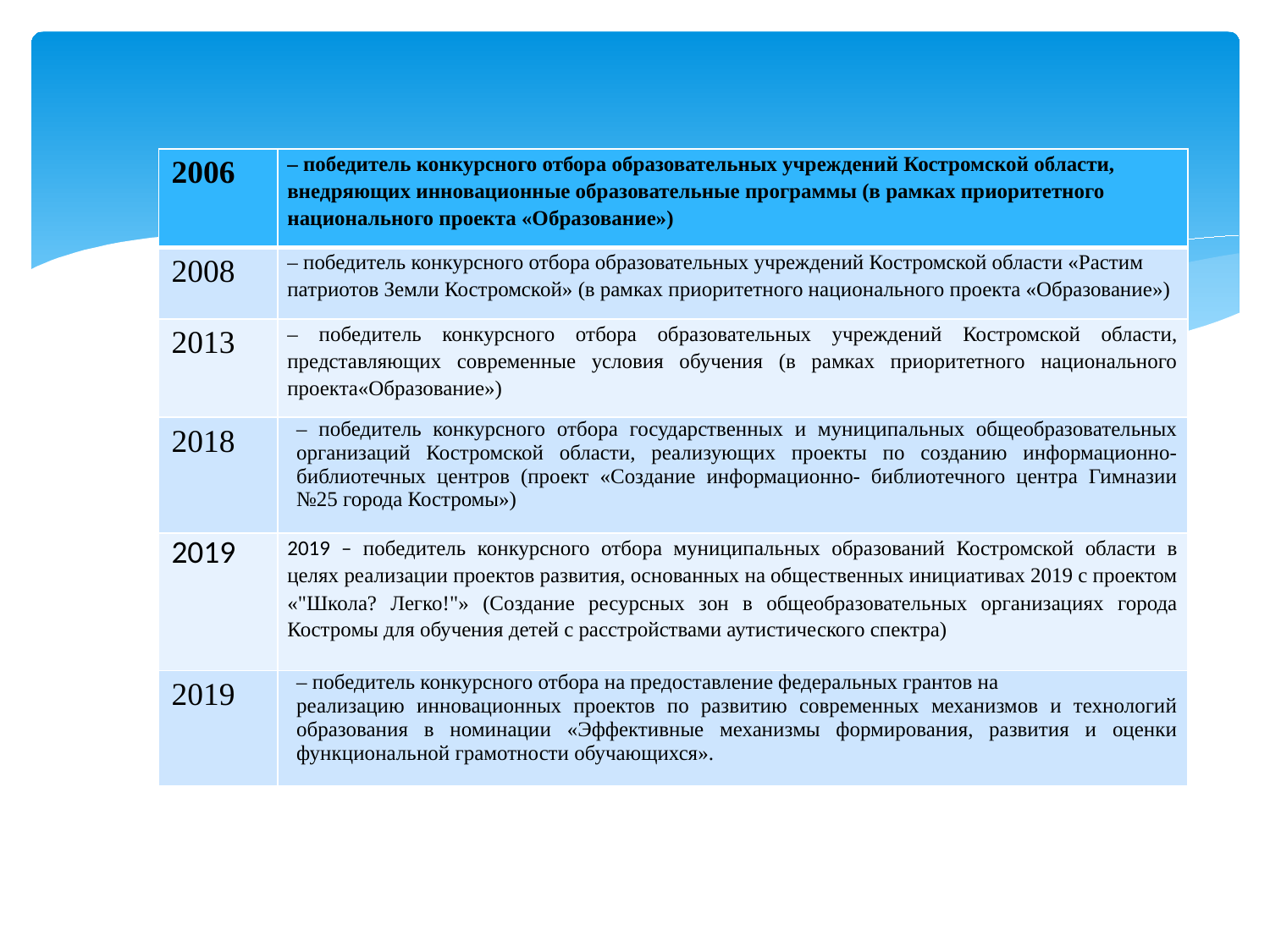

| 2006 | – победитель конкурсного отбора образовательных учреждений Костромской области, внедряющих инновационные образовательные программы (в рамках приоритетного национального проекта «Образование»)​ |
| --- | --- |
| 2008 | – победитель конкурсного отбора образовательных учреждений Костромской области «Растим патриотов Земли Костромской» (в рамках приоритетного национального проекта «Образование») |
| 2013 | – победитель конкурсного отбора образовательных учреждений Костромской области, представляющих современные условия обучения (в рамках приоритетного национального проекта«Образование») |
| 2018 | – победитель конкурсного отбора государственных и муниципальных общеобразовательных организаций Костромской области, реализующих проекты по созданию информационно-библиотечных центров (проект «Создание информационно- библиотечного центра Гимназии №25 города Костромы») |
| 2019 | 2019 – победитель конкурсного отбора муниципальных образований Костромской области в целях реализации проектов развития, основанных на общественных инициативах 2019 с проектом «"Школа? Легко!"» (Создание ресурсных зон в общеобразовательных организациях города Костромы для обучения детей с расстройствами аутистического спектра) |
| 2019 | – победитель конкурсного отбора на предоставление федеральных грантов на реализацию инновационных проектов по развитию современных механизмов и технологий образования в номинации «Эффективные механизмы формирования, развития и оценки функциональной грамотности обучающихся». |